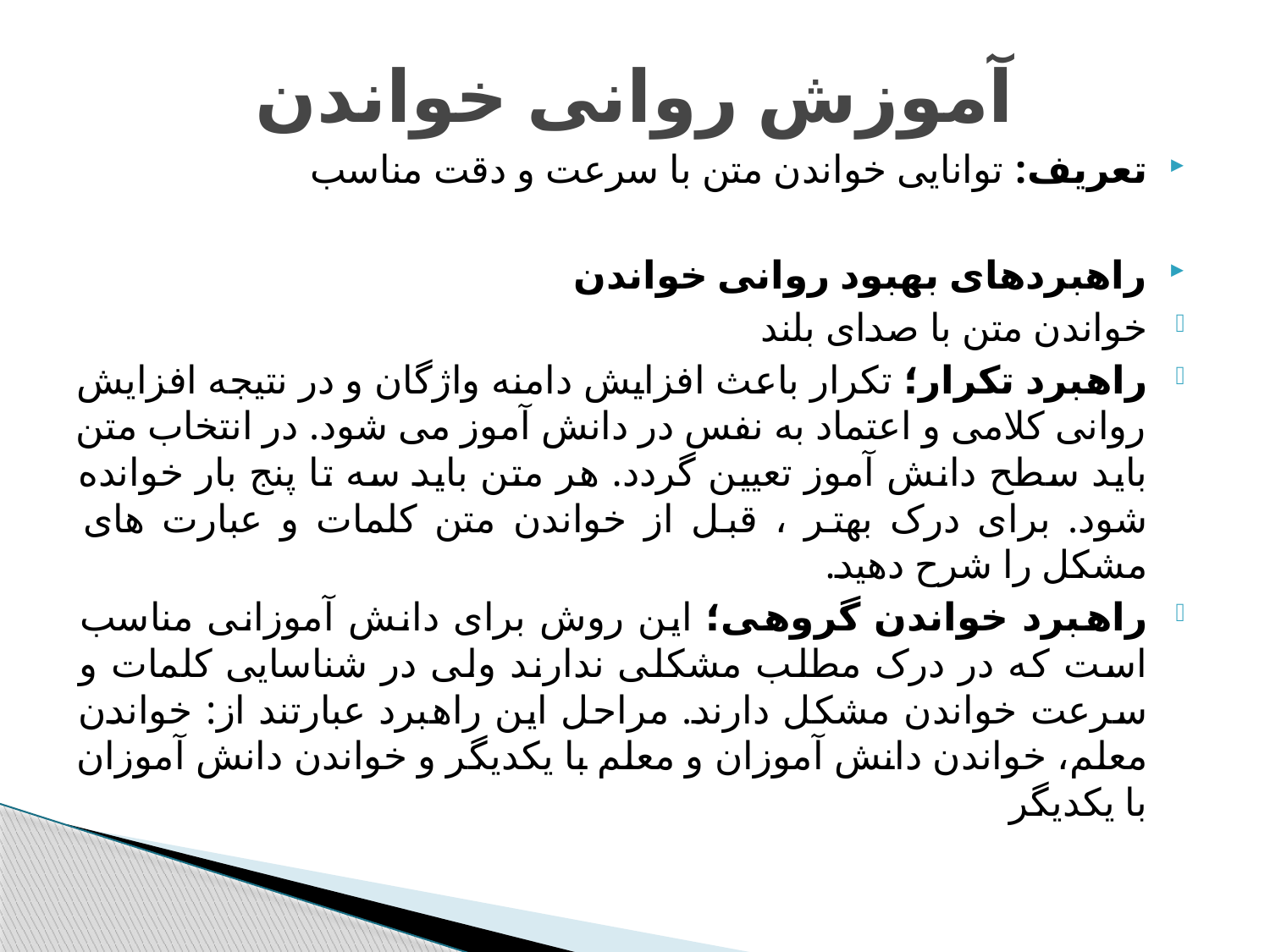

# آموزش روانی خواندن
تعریف: توانایی خواندن متن با سرعت و دقت مناسب

راهبردهای بهبود روانی خواندن
خواندن متن با صدای بلند
راهبرد تکرار؛ تکرار باعث افزایش دامنه واژگان و در نتیجه افزایش روانی کلامی و اعتماد به نفس در دانش آموز می شود. در انتخاب متن باید سطح دانش آموز تعیین گردد. هر متن باید سه تا پنج بار خوانده شود. برای درک بهتر ، قبل از خواندن متن کلمات و عبارت های مشکل را شرح دهید.
راهبرد خواندن گروهی؛ این روش برای دانش آموزانی مناسب است که در درک مطلب مشکلی ندارند ولی در شناسایی کلمات و سرعت خواندن مشکل دارند. مراحل این راهبرد عبارتند از: خواندن معلم، خواندن دانش آموزان و معلم با یکدیگر و خواندن دانش آموزان با یکدیگر